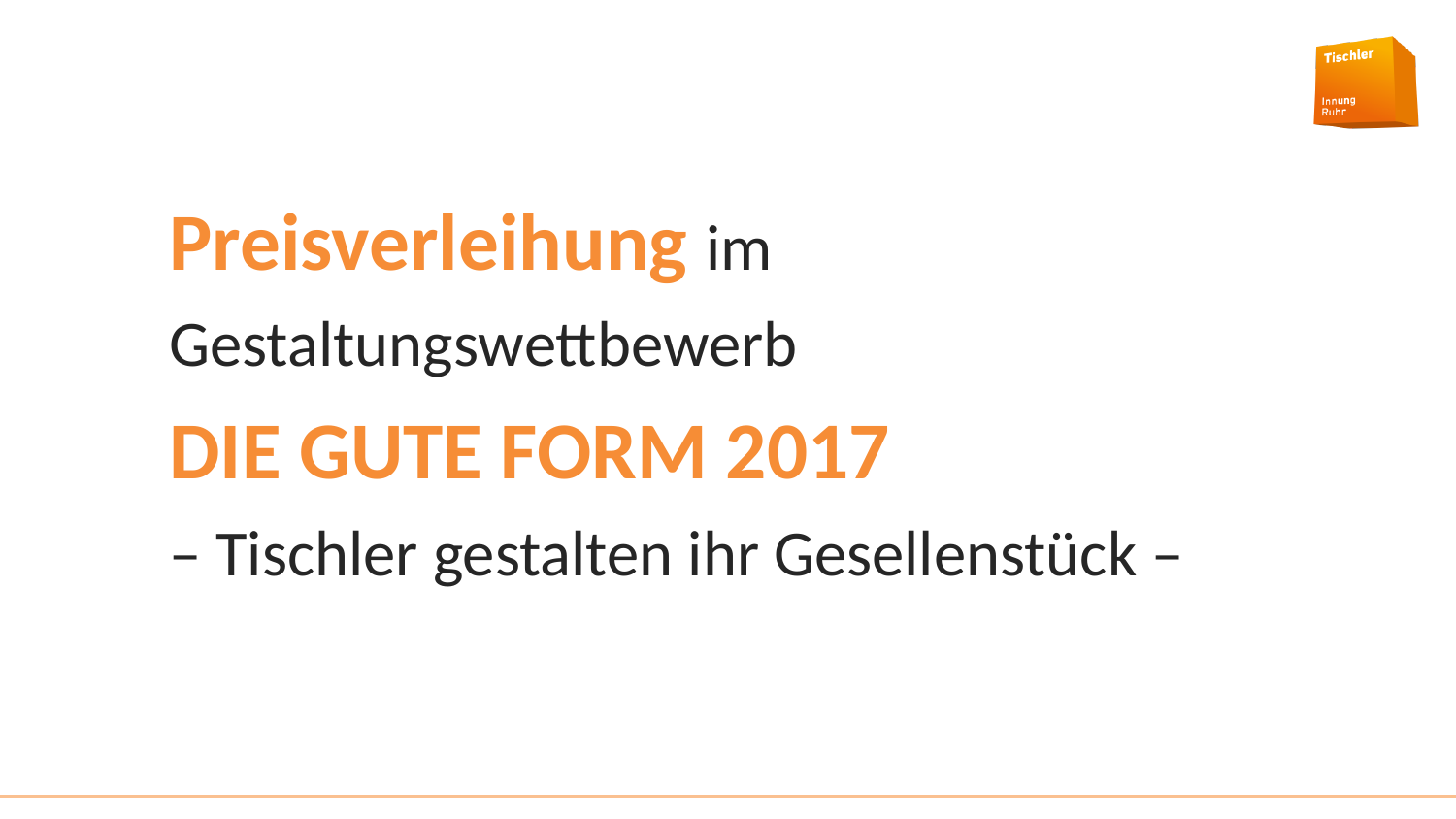

# Preisverleihung im Gestaltungswettbewerb DIE GUTE FORM 2017 – Tischler gestalten ihr Gesellenstück –